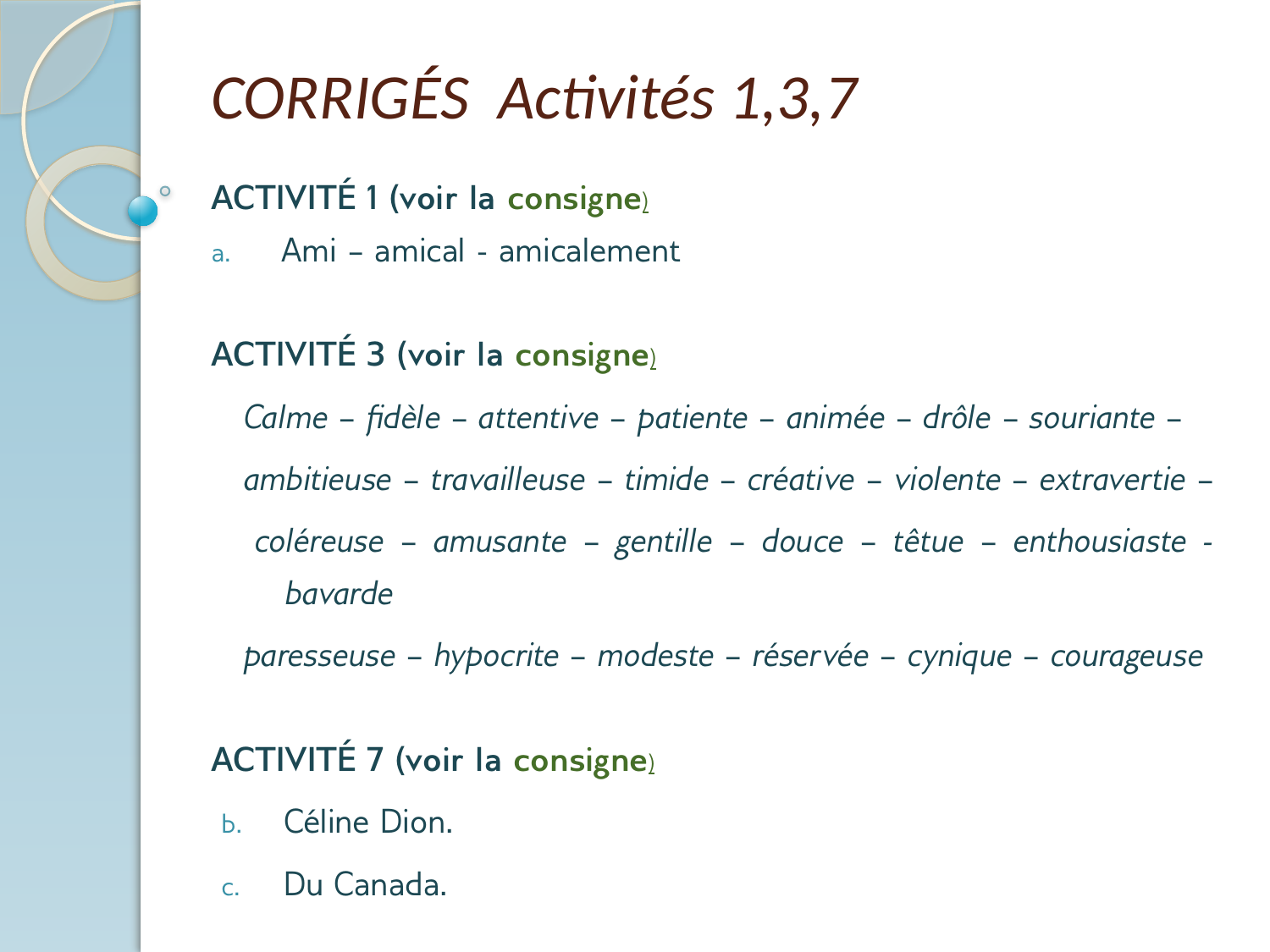

# CORRIGÉS  Activités 1,3,7
ACTIVITÉ 1 (voir la consigne)
Ami – amical - amicalement

ACTIVITÉ 3 (voir la consigne)
  Calme – fidèle – attentive – patiente – animée – drôle – souriante –
  ambitieuse – travailleuse – timide – créative – violente – extravertie –
  coléreuse – amusante – gentille – douce – têtue – enthousiaste - bavarde
  paresseuse – hypocrite – modeste – réservée – cynique – courageuse

ACTIVITÉ 7 (voir la consigne)
Céline Dion.
Du Canada.